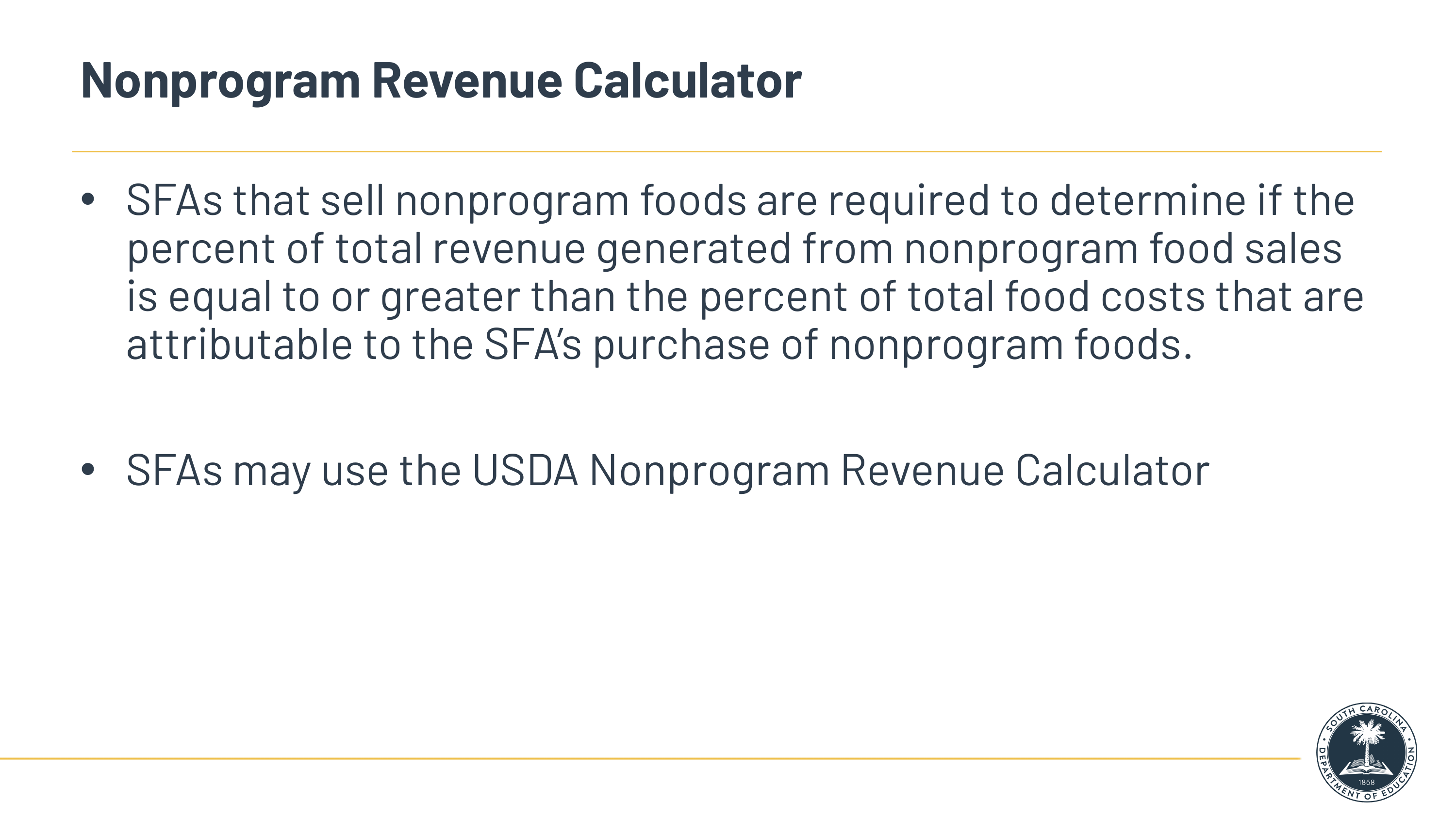

# Nonprogram Revenue Calculator
SFAs that sell nonprogram foods are required to determine if the percent of total revenue generated from nonprogram food sales is equal to or greater than the percent of total food costs that are attributable to the SFA’s purchase of nonprogram foods.

SFAs may use the USDA Nonprogram Revenue Calculator